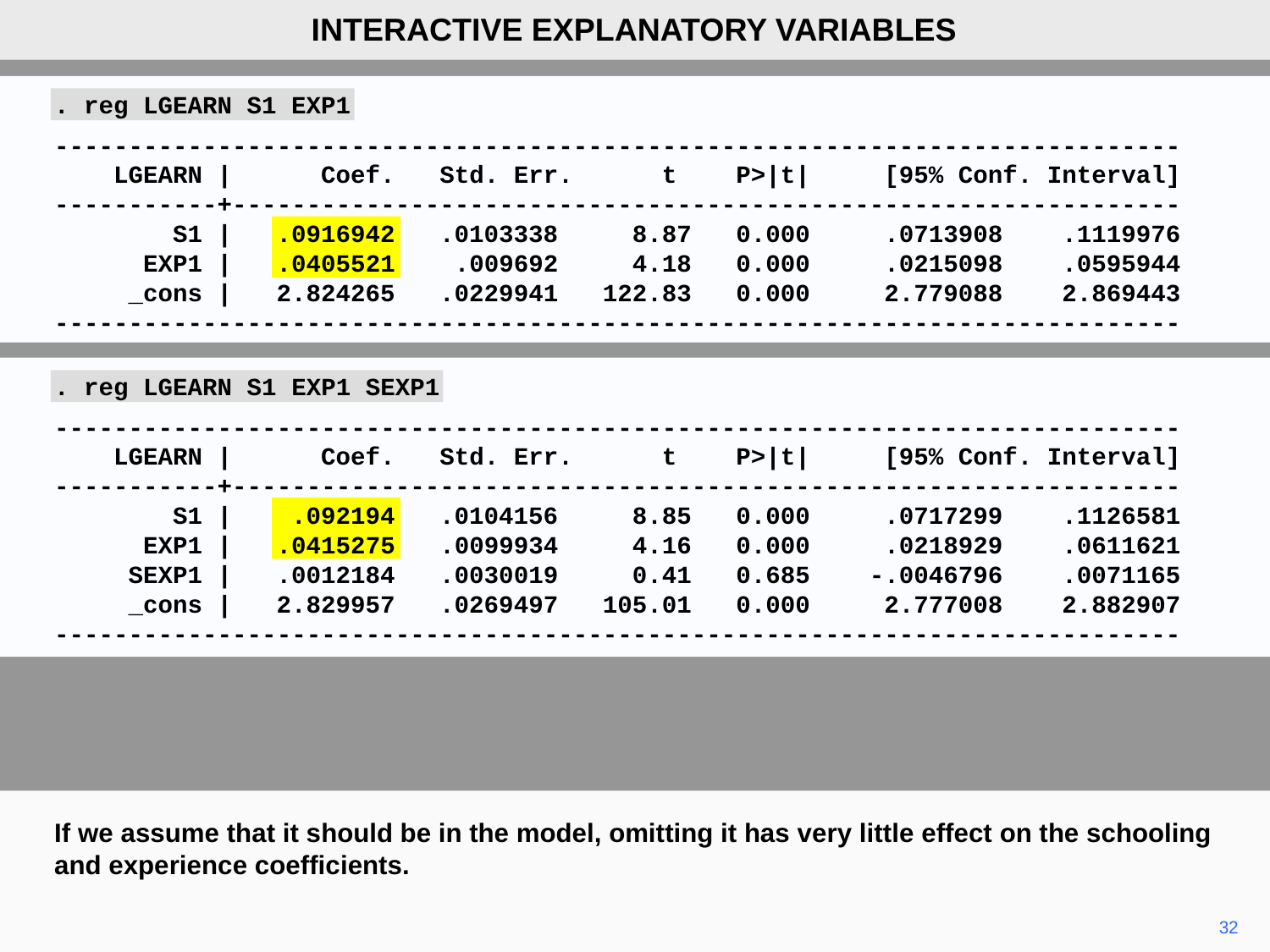

INTERACTIVE EXPLANATORY VARIABLES

. reg LGEARN S1 EXP1
----------------------------------------------------------------------------
    LGEARN |      Coef.   Std. Err.      t    P>|t|     [95% Conf. Interval]
-----------+----------------------------------------------------------------
        S1 |   .0916942   .0103338     8.87   0.000     .0713908    .1119976
      EXP1 |   .0405521    .009692     4.18   0.000     .0215098    .0595944
     _cons |   2.824265   .0229941   122.83   0.000     2.779088    2.869443
----------------------------------------------------------------------------

. reg LGEARN S1 EXP1 SEXP1
----------------------------------------------------------------------------
    LGEARN |      Coef.   Std. Err.      t    P>|t|     [95% Conf. Interval]
-----------+----------------------------------------------------------------
        S1 |    .092194   .0104156     8.85   0.000     .0717299    .1126581
      EXP1 |   .0415275   .0099934     4.16   0.000     .0218929    .0611621
     SEXP1 |   .0012184   .0030019     0.41   0.685    -.0046796    .0071165
     _cons |   2.829957   .0269497   105.01   0.000     2.777008    2.882907
----------------------------------------------------------------------------

If we assume that it should be in the model, omitting it has very little effect on the schooling and experience coefficients.
32